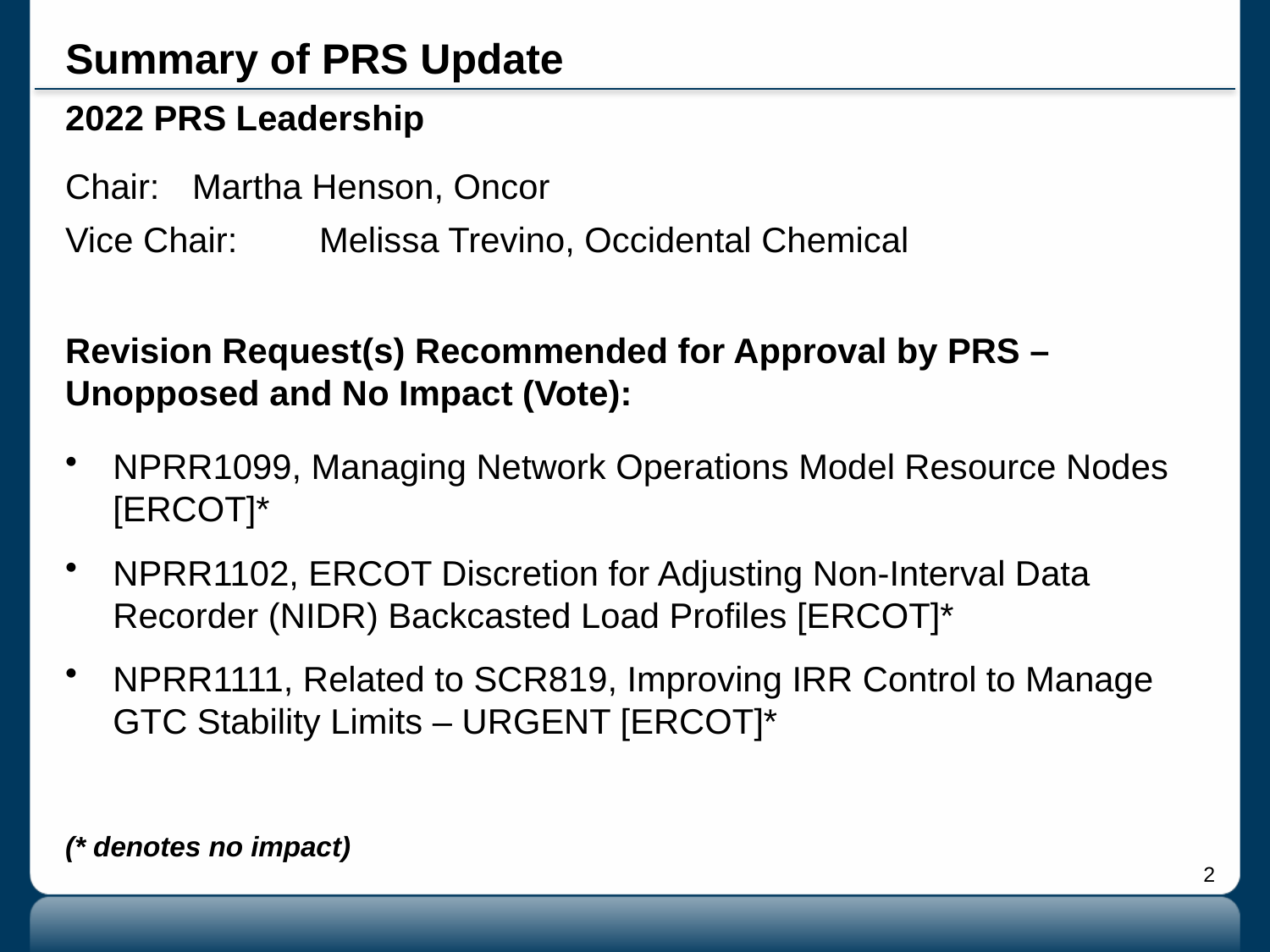

# Summary of PRS Update
2022 PRS Leadership
Chair:	Martha Henson, Oncor
Vice Chair:	Melissa Trevino, Occidental Chemical

Revision Request(s) Recommended for Approval by PRS – Unopposed and No Impact (Vote):
NPRR1099, Managing Network Operations Model Resource Nodes [ERCOT]*
NPRR1102, ERCOT Discretion for Adjusting Non-Interval Data Recorder (NIDR) Backcasted Load Profiles [ERCOT]*
NPRR1111, Related to SCR819, Improving IRR Control to Manage GTC Stability Limits – URGENT [ERCOT]*

(* denotes no impact)